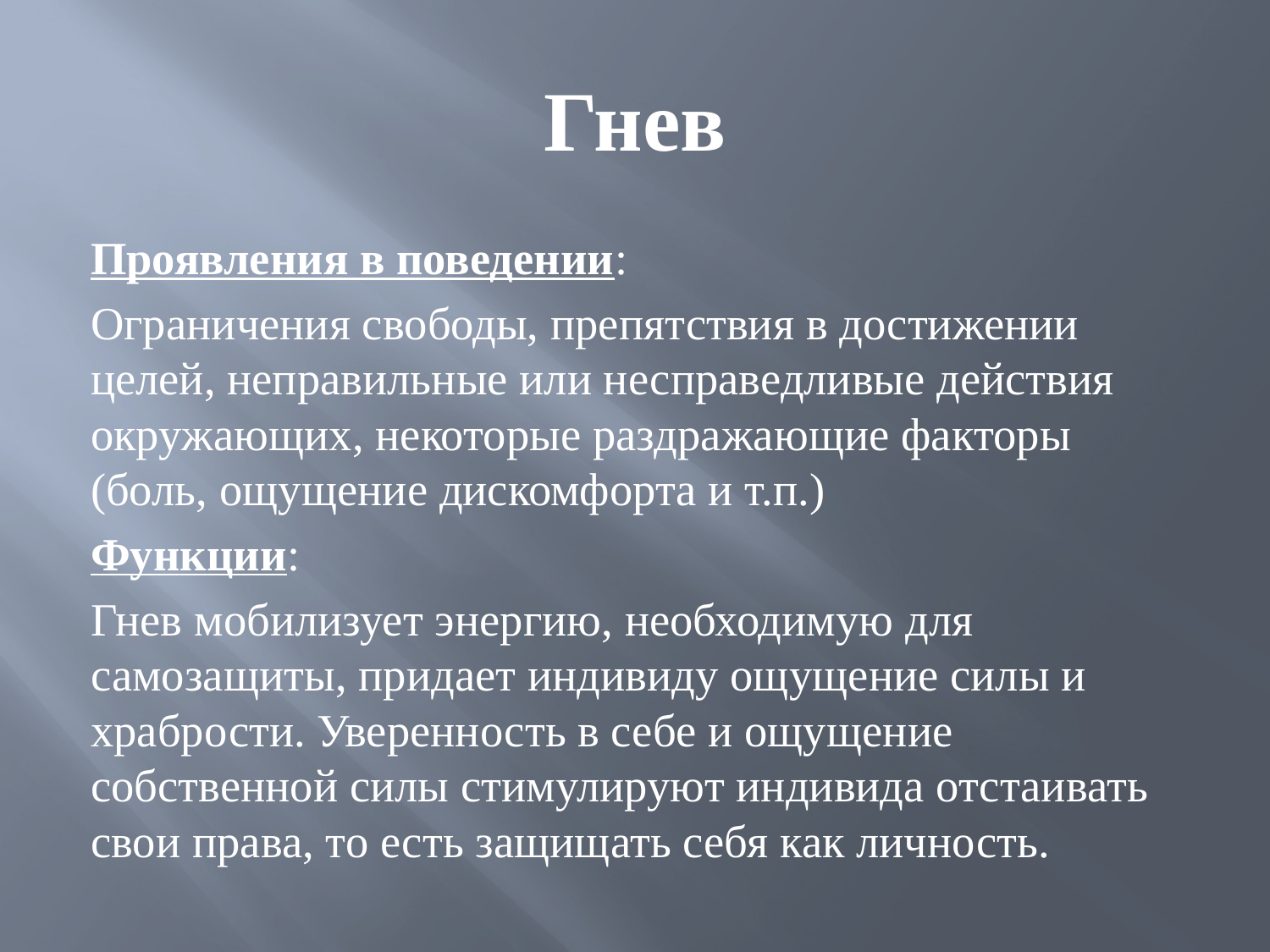

# Гнев
Проявления в поведении:
Ограничения свободы, препятствия в достижении целей, неправильные или несправедливые действия окружающих, некоторые раздражающие факторы (боль, ощущение дискомфорта и т.п.)
Функции:
Гнев мобилизует энергию, необходимую для самозащиты, придает индивиду ощущение силы и храбрости. Уверенность в себе и ощущение собственной силы стимулируют индивида отстаивать свои права, то есть защищать себя как личность.